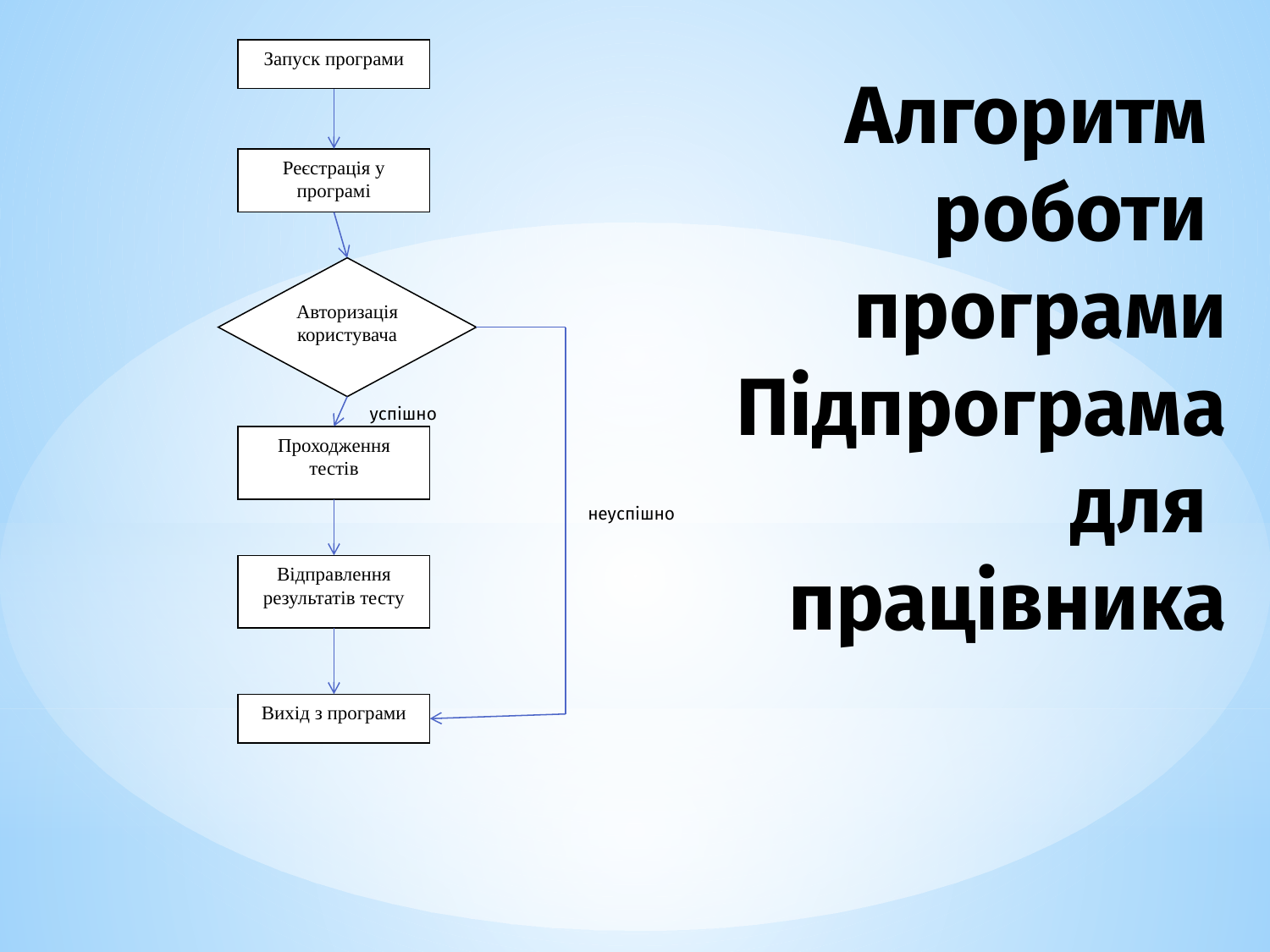

Запуск програми
# Алгоритм роботи програми Підпрограма для працівника

Реєстрація у програмі
Авторизація користувача
успішно
Проходження тестів
неуспішно
Відправлення результатів тесту
Вихід з програми